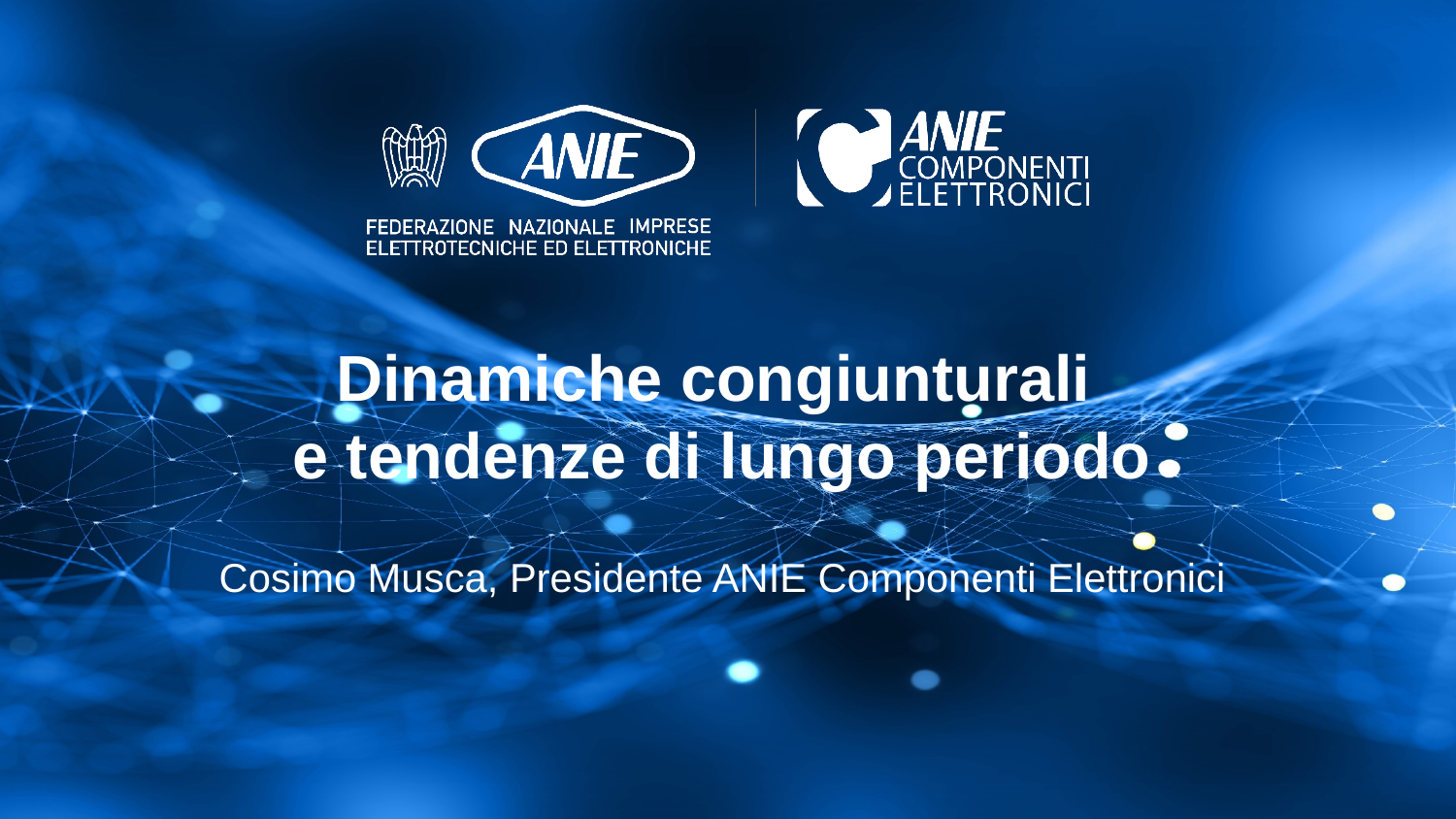

Dinamiche congiunturali
e tendenze di lungo periodo

Cosimo Musca, Presidente ANIE Componenti Elettronici